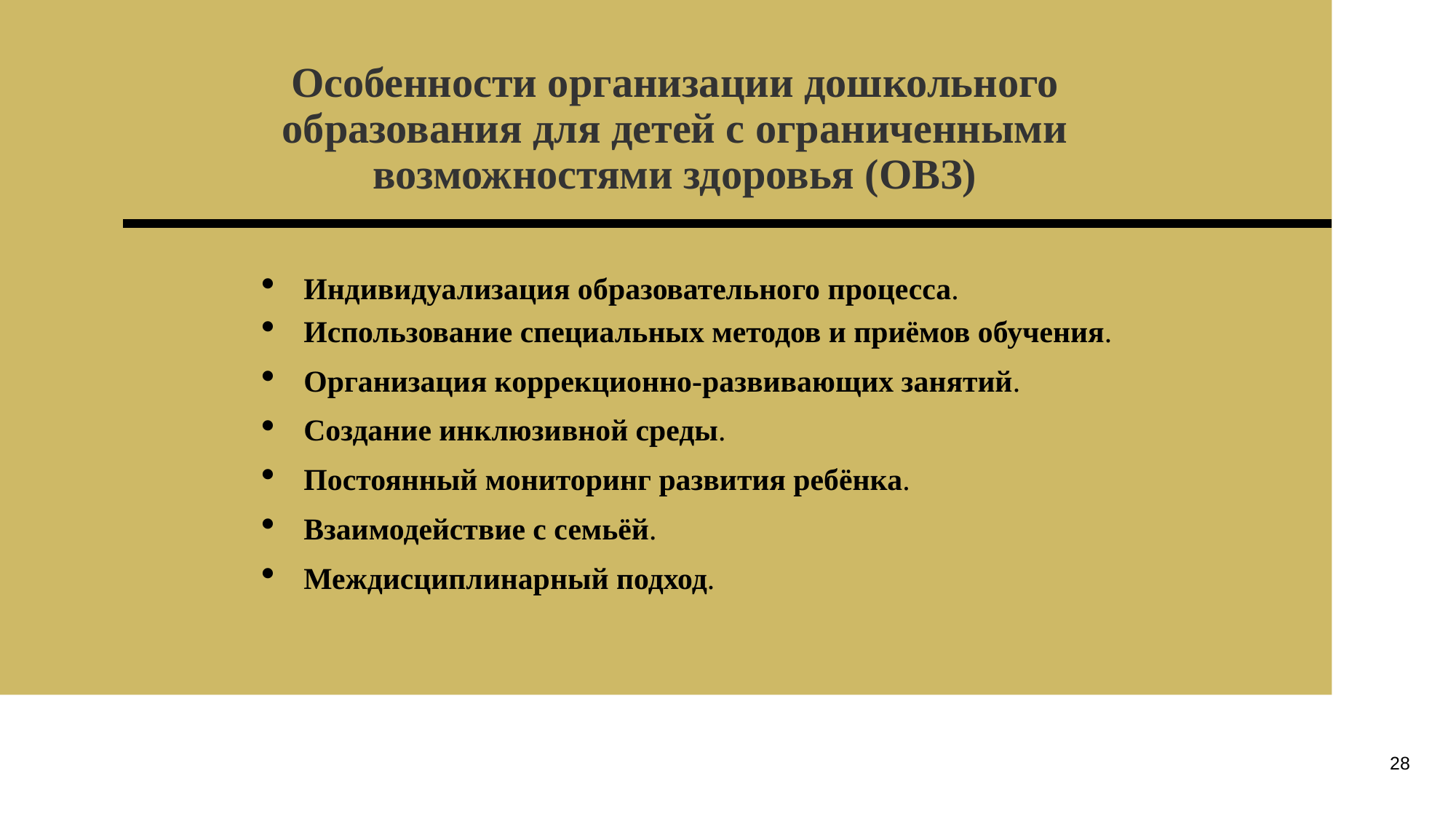

# Особенности организации дошкольного образования для детей с ограниченными возможностями здоровья (ОВЗ)
Индивидуализация образовательного процесса.
Использование специальных методов и приёмов обучения.
Организация коррекционно-развивающих занятий.
Создание инклюзивной среды.
Постоянный мониторинг развития ребёнка.
Взаимодействие с семьёй.
Междисциплинарный подход.
28